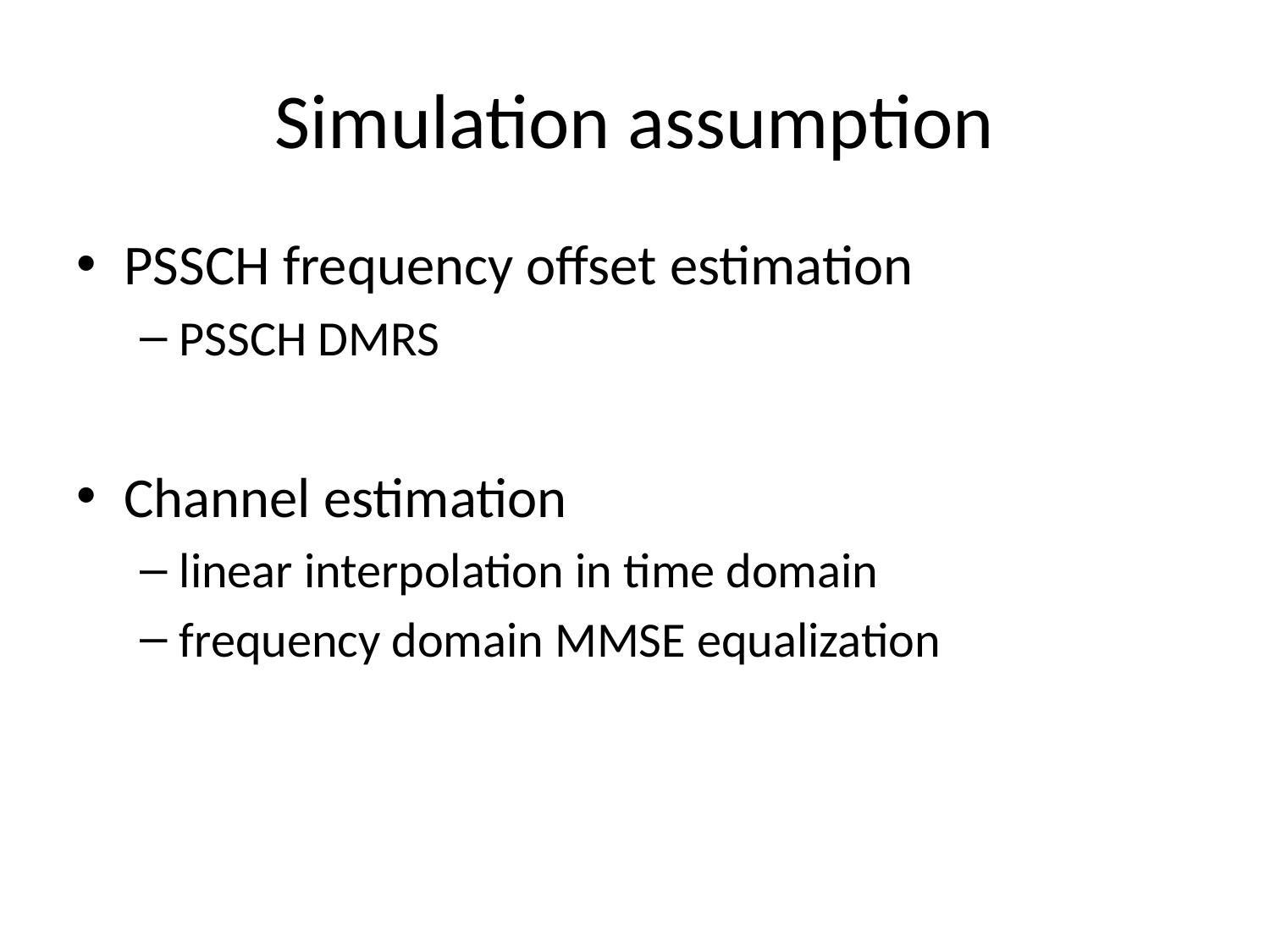

# Simulation assumption
PSSCH frequency offset estimation
PSSCH DMRS

Channel estimation
linear interpolation in time domain
frequency domain MMSE equalization